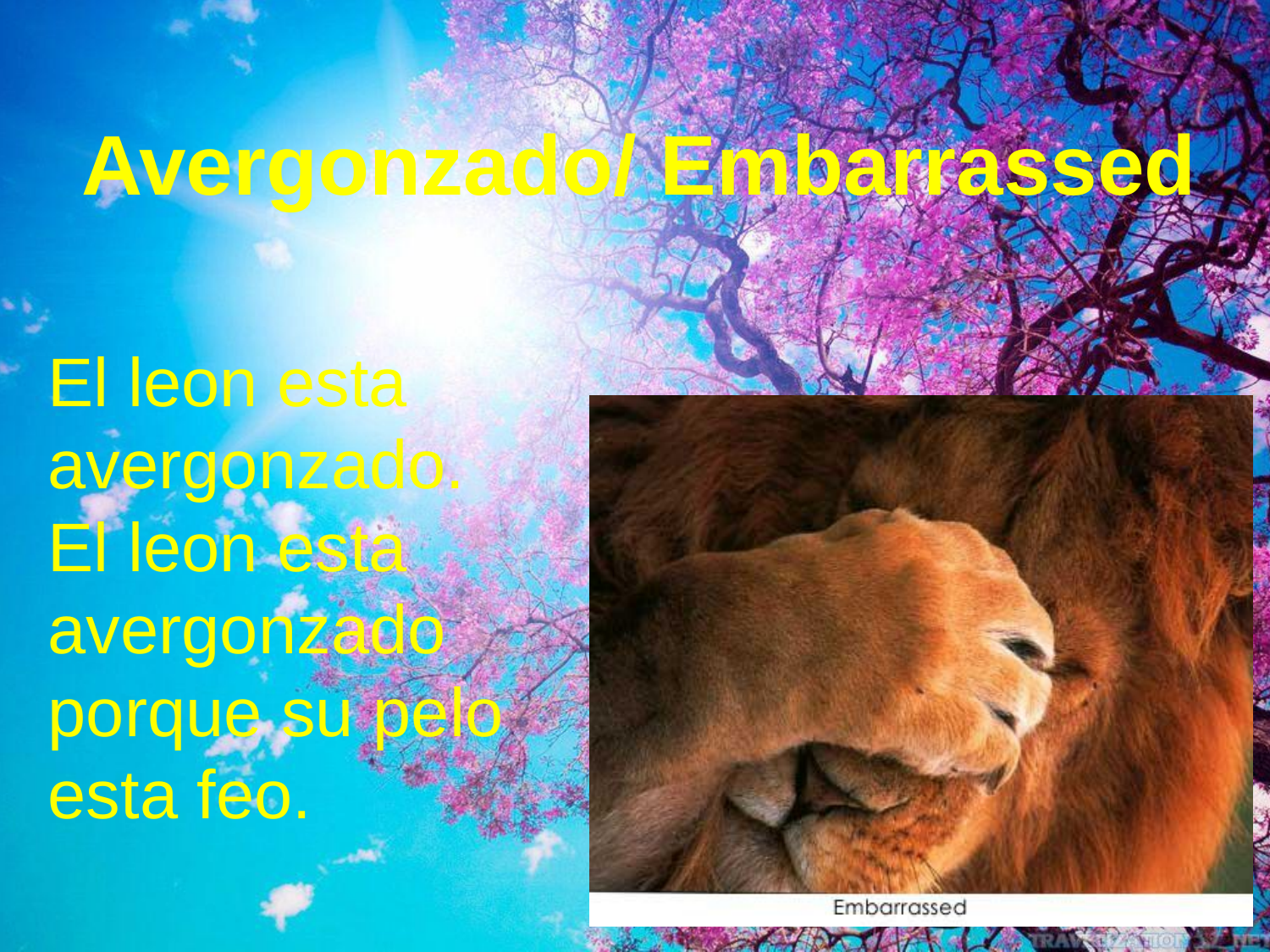

#
Avergonzado/ Embarrassed

El leon esta avergonzado. El leon esta avergonzado porque su pelo esta feo.